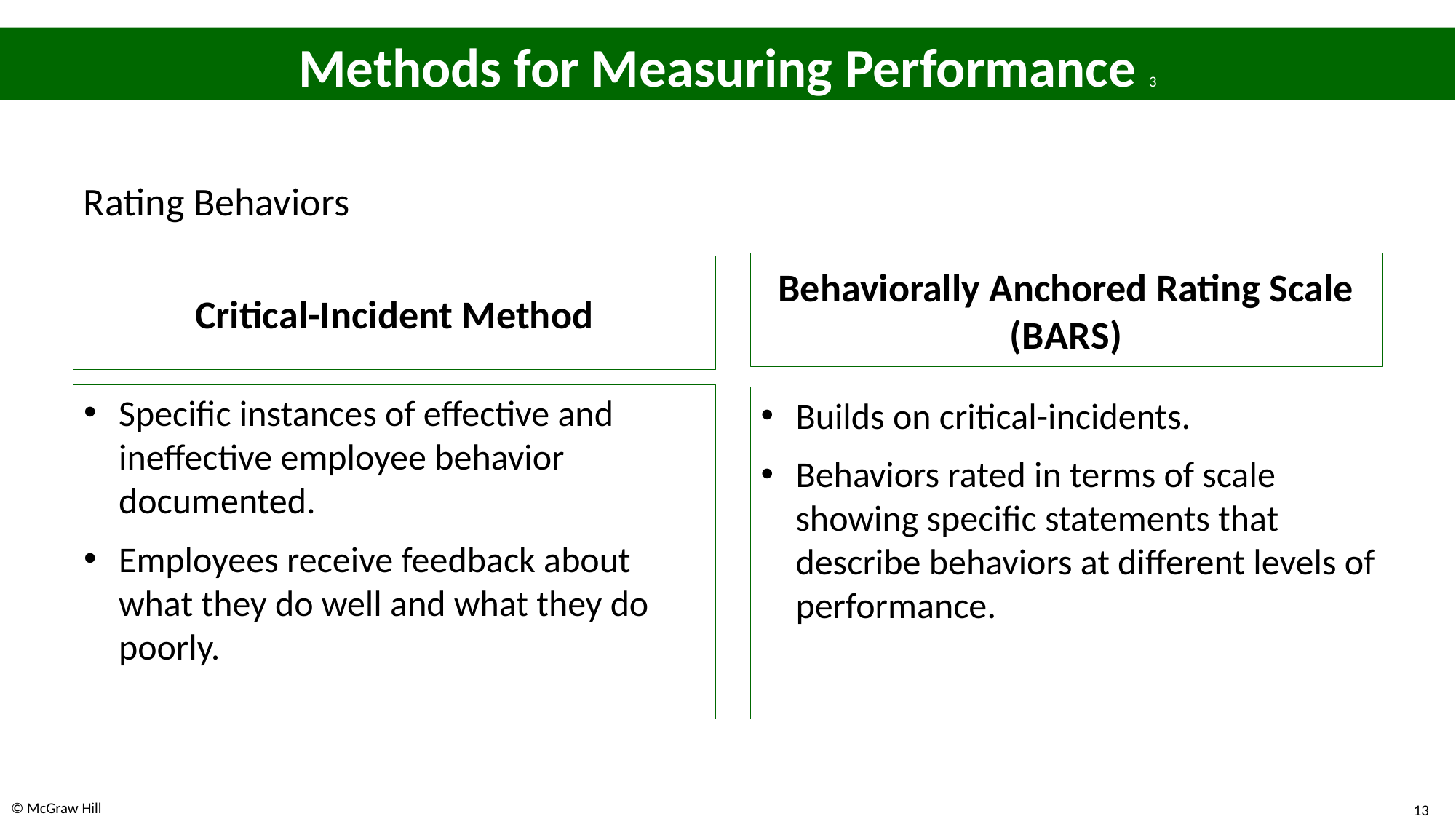

# Methods for Measuring Performance 3
Rating Behaviors
Behaviorally Anchored Rating Scale (B A R S)
Critical-Incident Method
Specific instances of effective and ineffective employee behavior documented.
Employees receive feedback about what they do well and what they do poorly.
Builds on critical-incidents.
Behaviors rated in terms of scale showing specific statements that describe behaviors at different levels of performance.